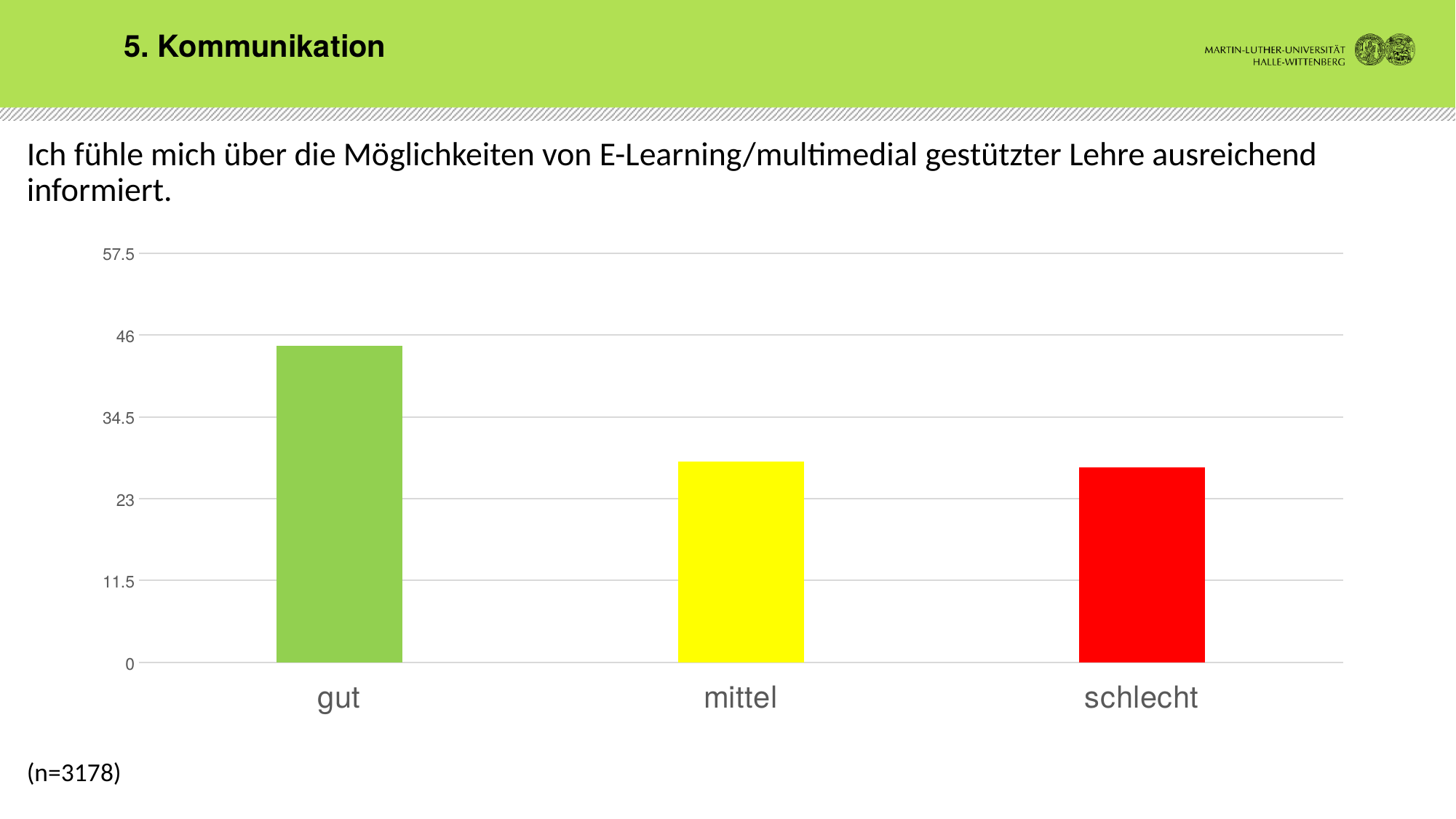

5. Kommunikation

# Ich fühle mich über die Möglichkeiten von E-Learning/multimedial gestützter Lehre ausreichend informiert. (n=3178)

### Chart

| Category | Datenreihe 1 |
|---|---|
| gut | 44.5 |
| mittel | 28.2 |
| schlecht | 27.4 |